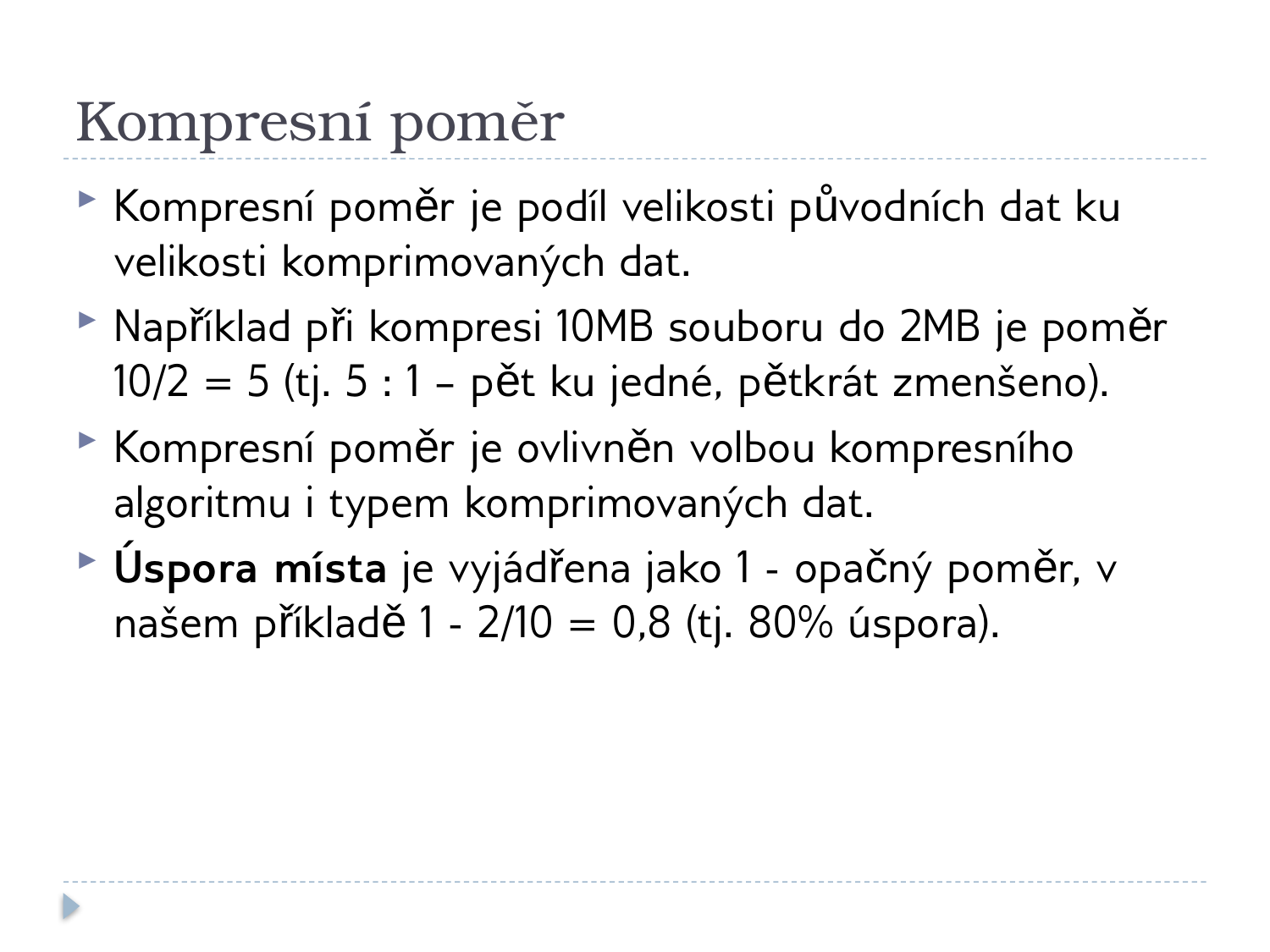

# Kompresní poměr
Kompresní poměr je podíl velikosti původních dat ku velikosti komprimovaných dat.
Například při kompresi 10MB souboru do 2MB je poměr 10/2 = 5 (tj. 5 : 1 – pět ku jedné, pětkrát zmenšeno).
Kompresní poměr je ovlivněn volbou kompresního algoritmu i typem komprimovaných dat.
Úspora místa je vyjádřena jako 1 − opačný poměr, v našem příkladě 1 − 2/10 = 0,8 (tj. 80% úspora).